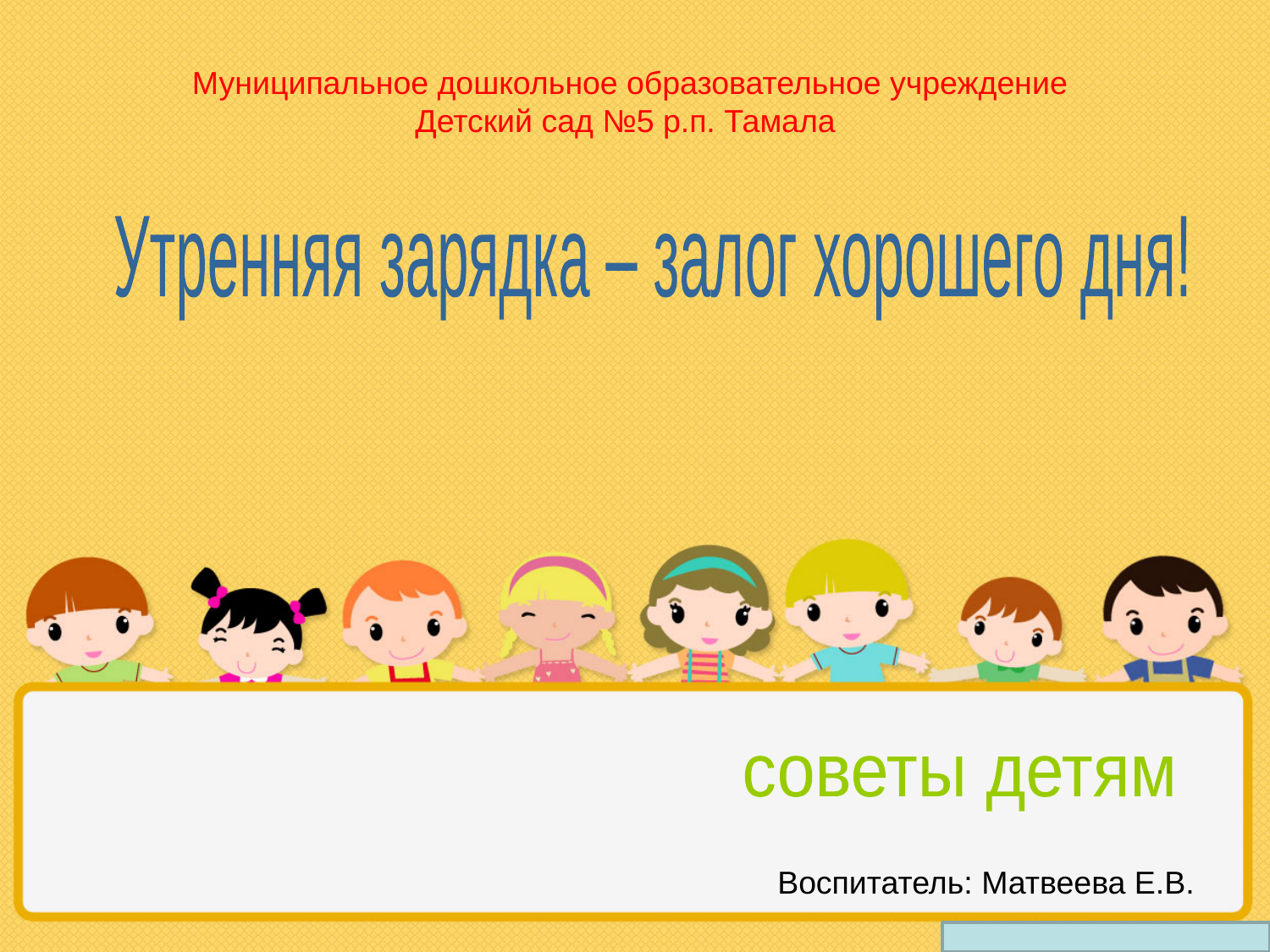

Муниципальное дошкольное образовательное учреждение
Детский сад №5 р.п. Тамала
Утренняя зарядка – залог хорошего дня!
советы детям
Воспитатель: Матвеева Е.В.